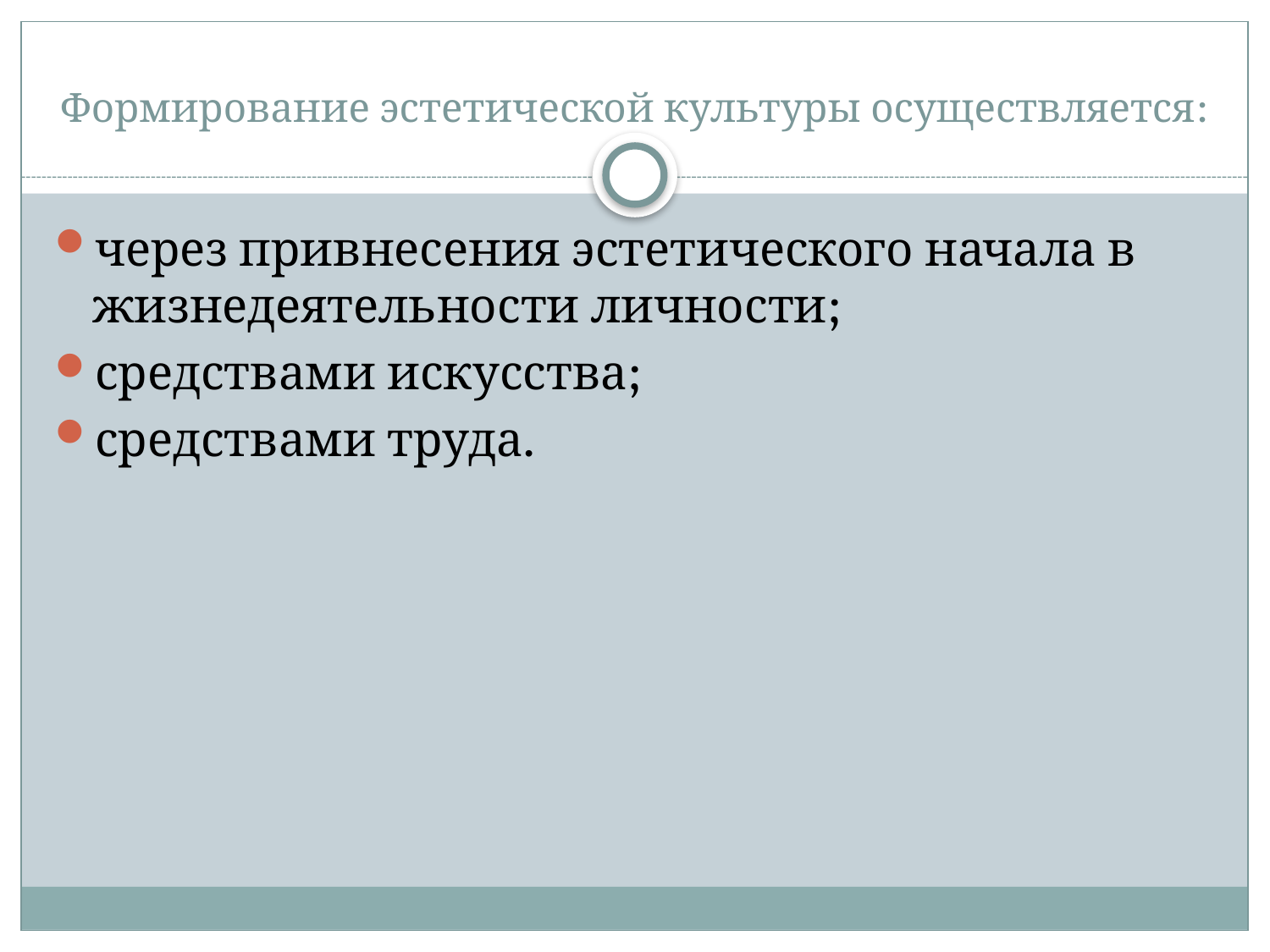

# Формирование эстетической культуры осуществляется:
через привнесения эстетического начала в жизнедеятельности личности;
средствами искусства;
средствами труда.